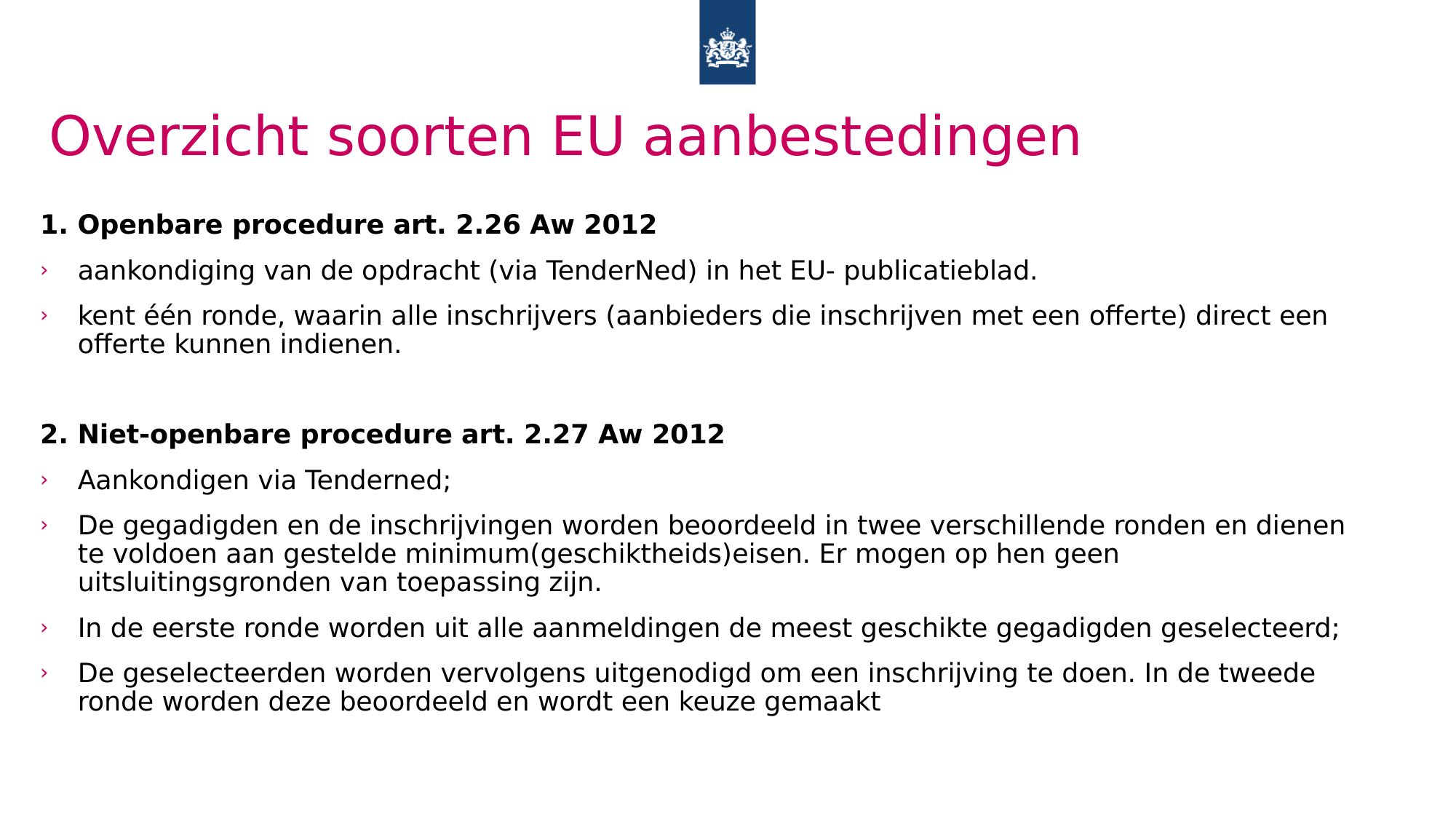

Overzicht soorten EU aanbestedingen
1. Openbare procedure art. 2.26 Aw 2012
aankondiging van de opdracht (via TenderNed) in het EU- publicatieblad.
kent één ronde, waarin alle inschrijvers (aanbieders die inschrijven met een offerte) direct een offerte kunnen indienen.

2. Niet-openbare procedure art. 2.27 Aw 2012
Aankondigen via Tenderned;
De gegadigden en de inschrijvingen worden beoordeeld in twee verschillende ronden en dienen te voldoen aan gestelde minimum(geschiktheids)eisen. Er mogen op hen geen uitsluitingsgronden van toepassing zijn.
In de eerste ronde worden uit alle aanmeldingen de meest geschikte gegadigden geselecteerd;
De geselecteerden worden vervolgens uitgenodigd om een inschrijving te doen. In de tweede ronde worden deze beoordeeld en wordt een keuze gemaakt